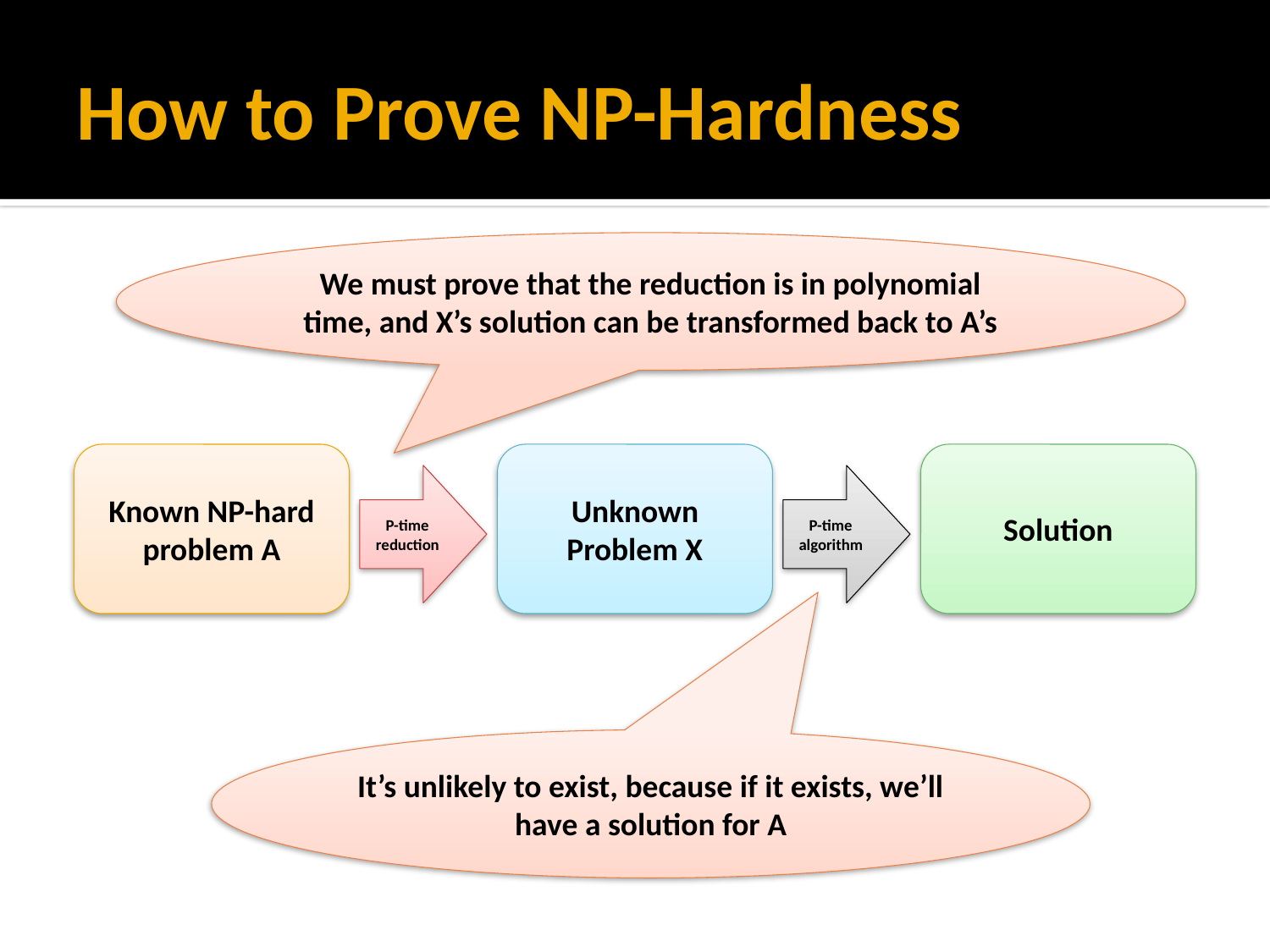

# How to Prove NP-Hardness
We must prove that the reduction is in polynomial time, and X’s solution can be transformed back to A’s
Known NP-hard problem A
Unknown Problem X
Solution
P-time reduction
P-time algorithm
It’s unlikely to exist, because if it exists, we’ll have a solution for A